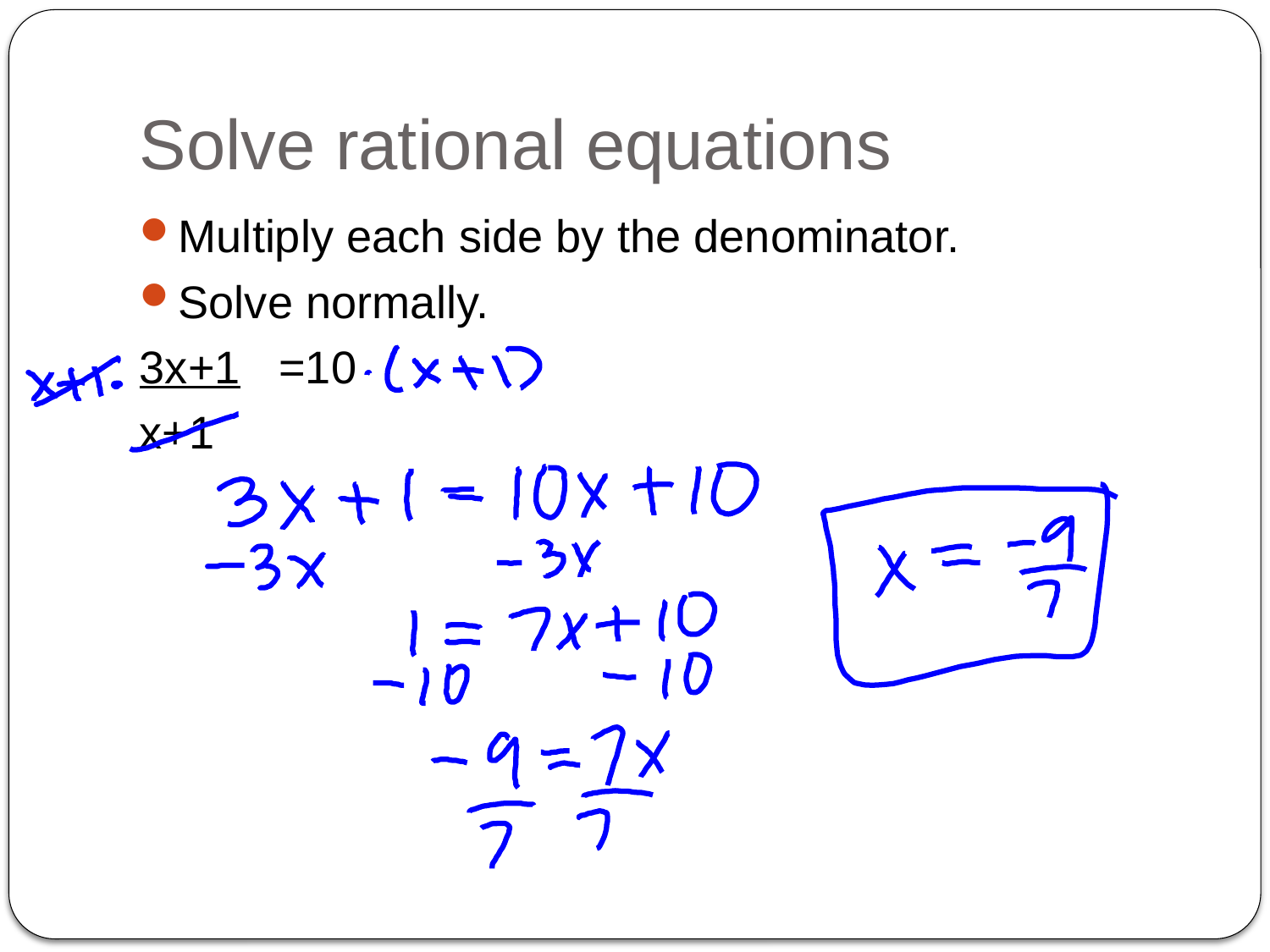

# Solve rational equations
Multiply each side by the denominator.
Solve normally.
3x+1   =10
x+1